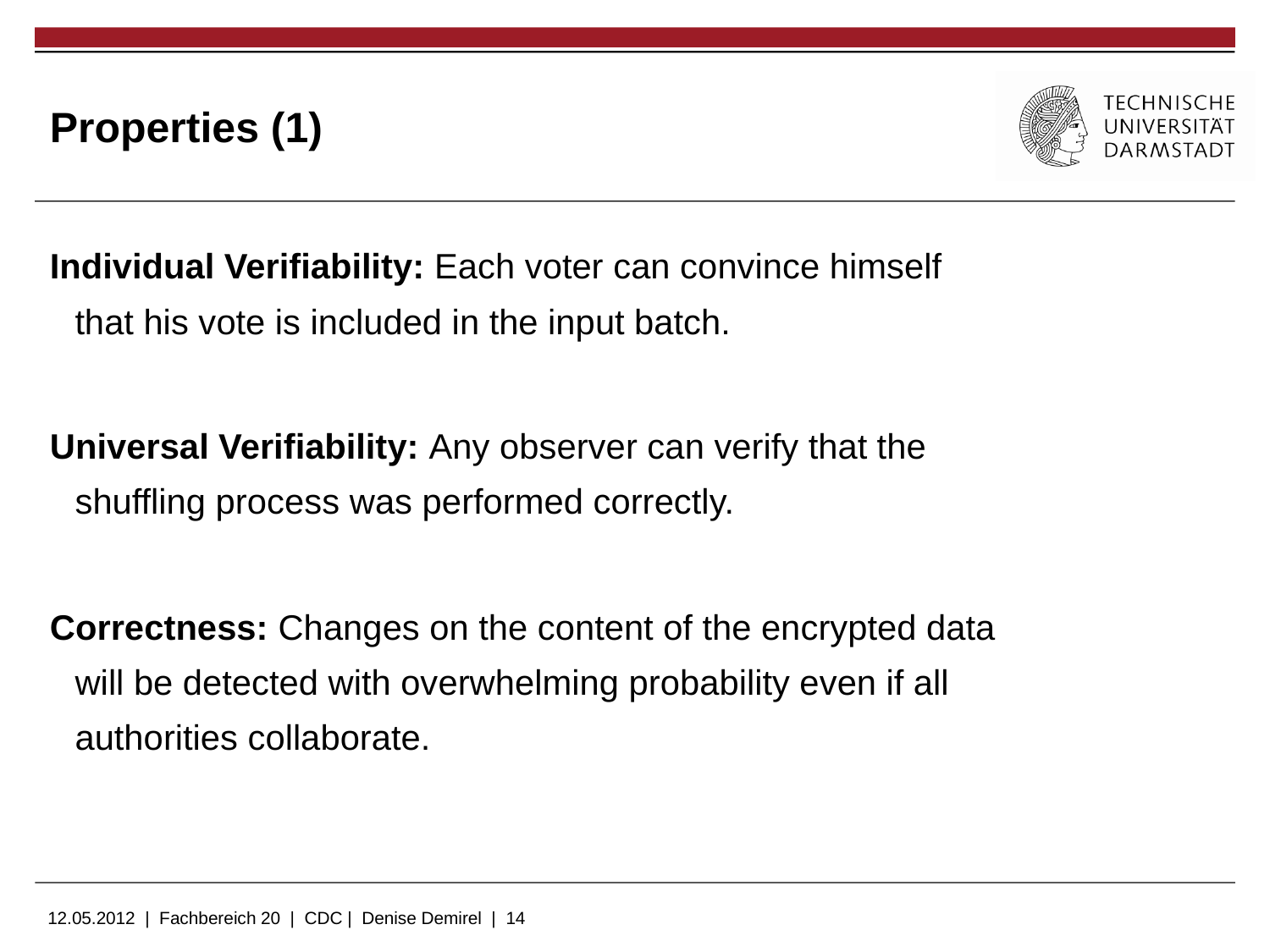

# Properties (1)
Individual Verifiability: Each voter can convince himself that his vote is included in the input batch.

Universal Verifiability: Any observer can verify that the shuffling process was performed correctly.

Correctness: Changes on the content of the encrypted data will be detected with overwhelming probability even if all authorities collaborate.